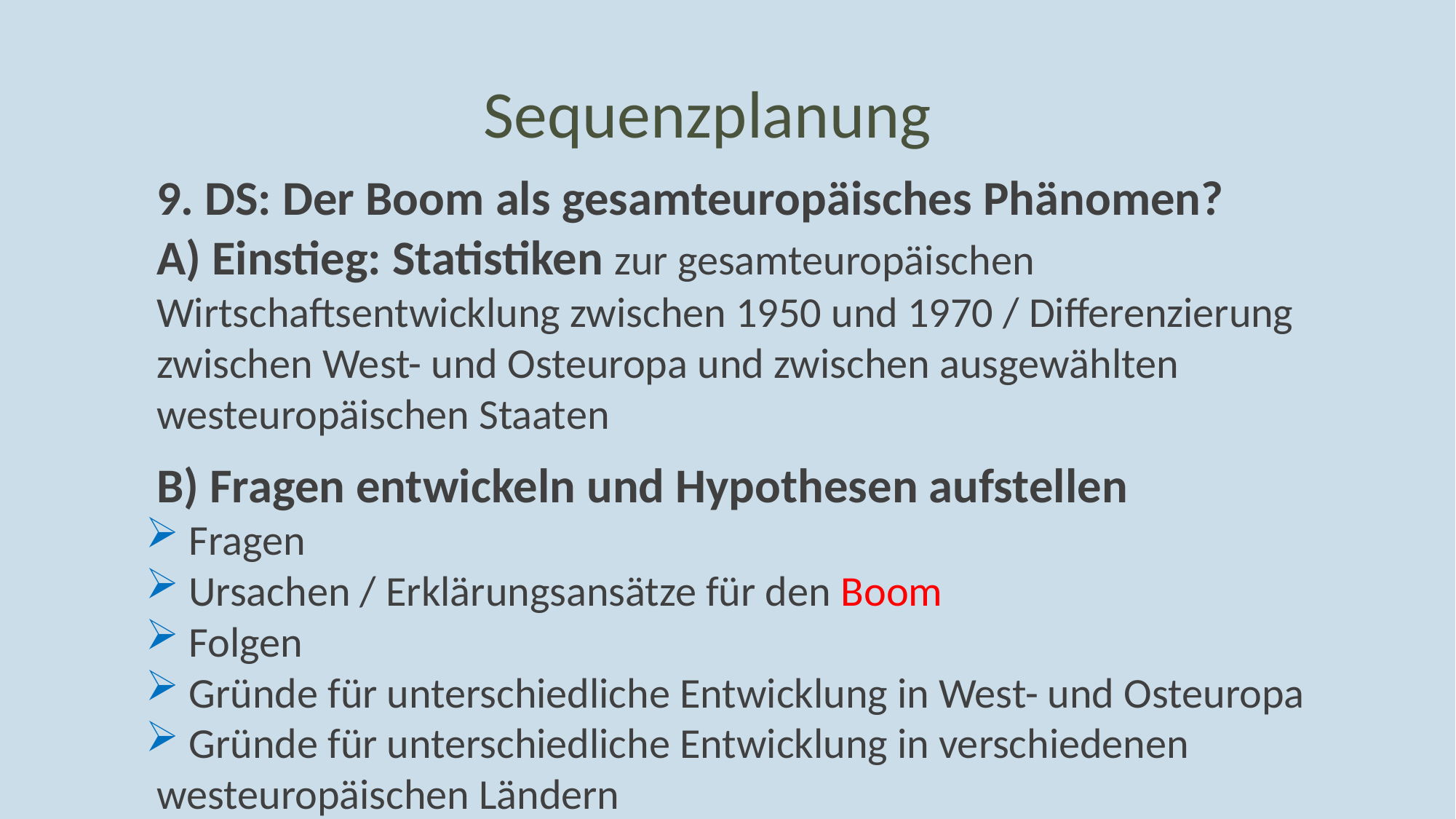

Sequenzplanung
9. DS: Der Boom als gesamteuropäisches Phänomen?

A) Einstieg: Statistiken zur gesamteuropäischen Wirtschaftsentwicklung zwischen 1950 und 1970 / Differenzierung zwischen West- und Osteuropa und zwischen ausgewählten westeuropäischen Staaten

B) Fragen entwickeln und Hypothesen aufstellen
 Fragen
 Ursachen / Erklärungsansätze für den Boom
 Folgen
 Gründe für unterschiedliche Entwicklung in West- und Osteuropa
 Gründe für unterschiedliche Entwicklung in verschiedenen 	westeuropäischen Ländern